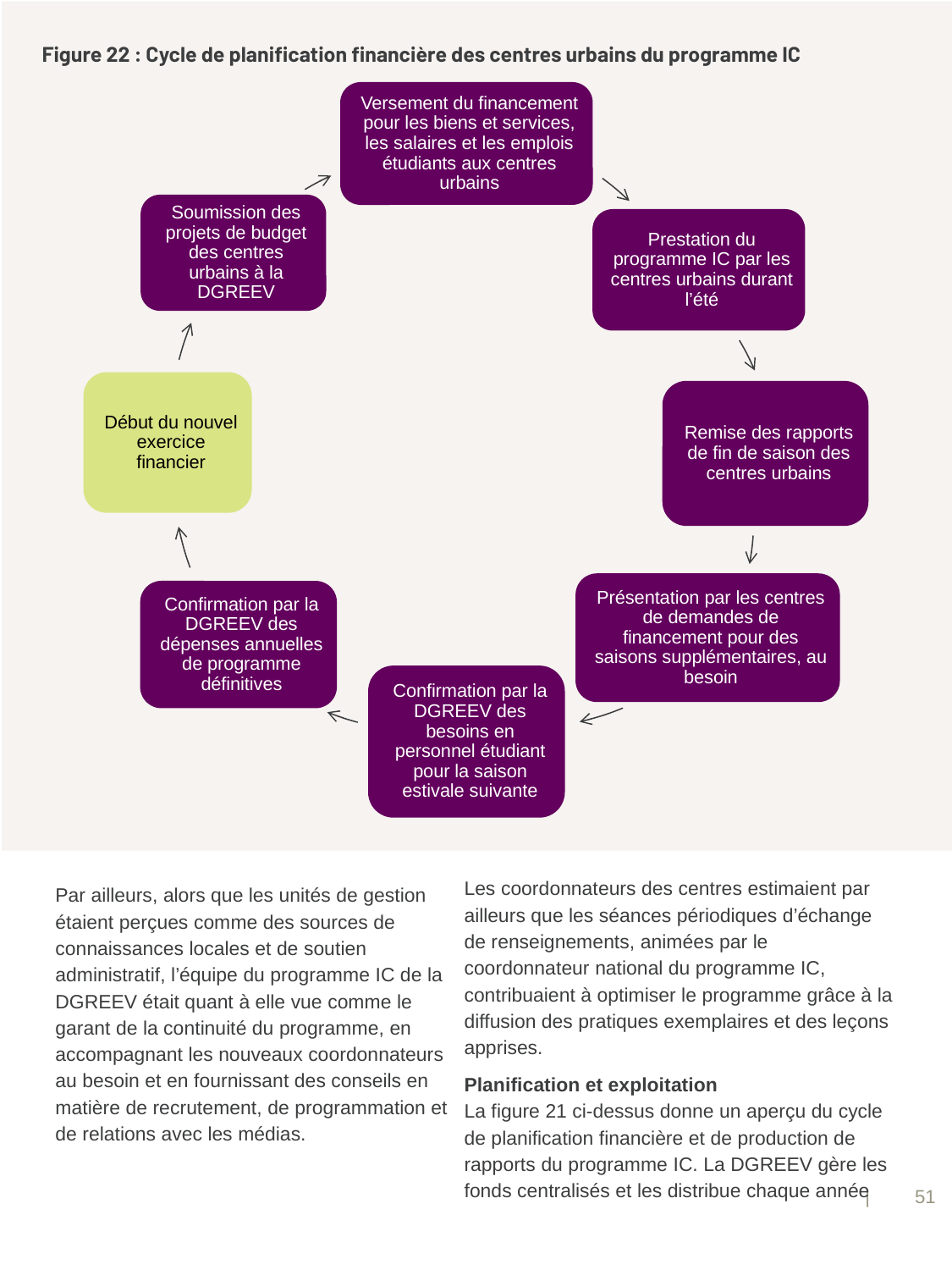

Figure 22 : Cycle de planification financière des centres urbains du programme IC
Versement du financement pour les biens et services, les salaires et les emplois étudiants aux centres urbains
Prestation du programme IC par les centres urbains durant l’été
Remise des rapports de fin de saison des centres urbains
Présentation par les centres de demandes de financement pour des saisons supplémentaires, au besoin
Confirmation par la DGREEV des besoins en personnel étudiant pour la saison estivale suivante
Confirmation par la DGREEV des dépenses annuelles de programme définitives
Début du nouvel exercice financier
Soumission des projets de budget des centres urbains à la DGREEV
Les coordonnateurs des centres estimaient par ailleurs que les séances périodiques d’échange de renseignements, animées par le coordonnateur national du programme IC, contribuaient à optimiser le programme grâce à la diffusion des pratiques exemplaires et des leçons apprises.
Planification et exploitation
La figure 21 ci-dessus donne un aperçu du cycle de planification financière et de production de rapports du programme IC. La DGREEV gère les fonds centralisés et les distribue chaque année
Par ailleurs, alors que les unités de gestion étaient perçues comme des sources de connaissances locales et de soutien administratif, l’équipe du programme IC de la DGREEV était quant à elle vue comme le garant de la continuité du programme, en accompagnant les nouveaux coordonnateurs au besoin et en fournissant des conseils en matière de recrutement, de programmation et de relations avec les médias.